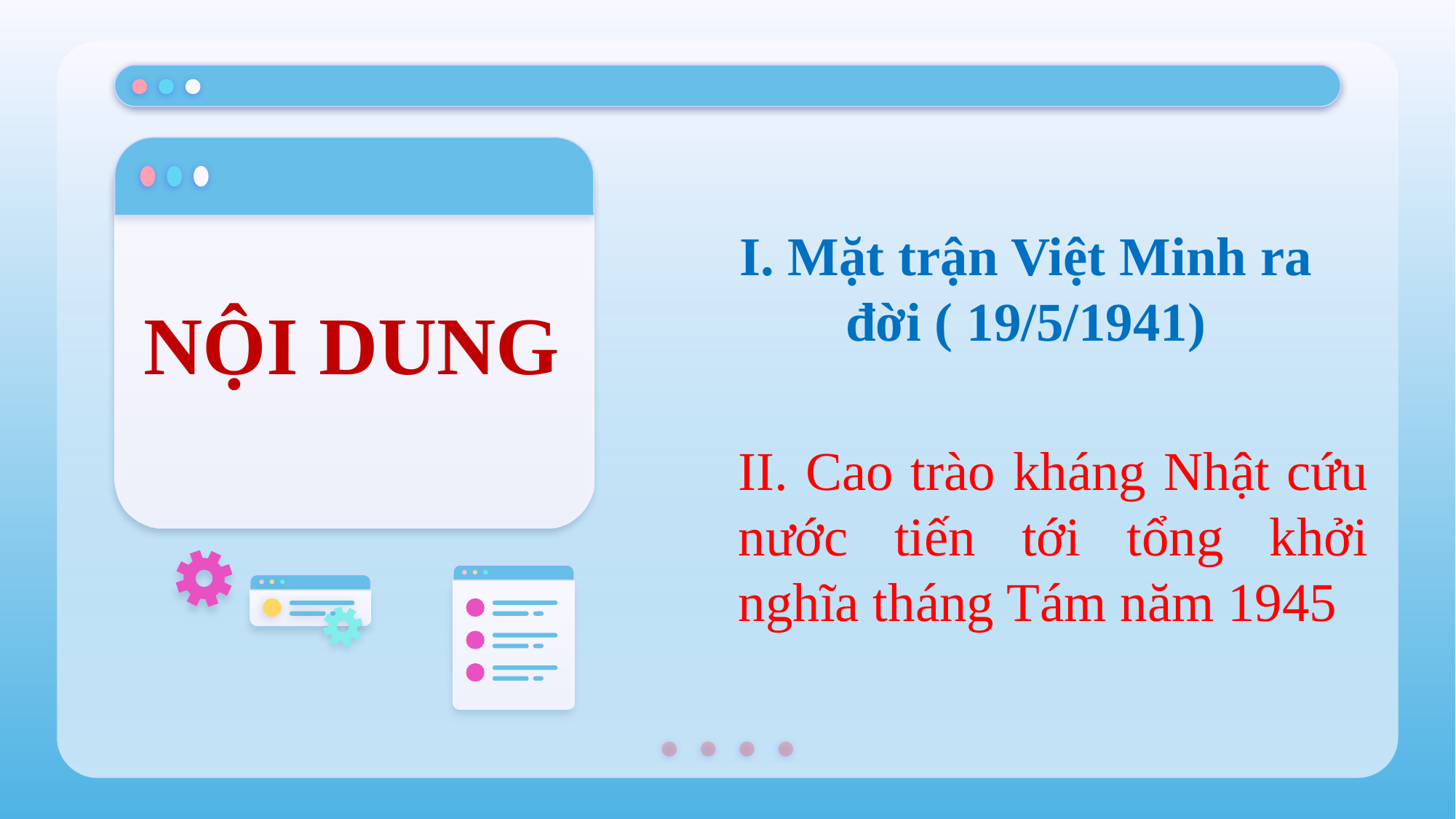

I. Mặt trận Việt Minh ra đời ( 19/5/1941)
NỘI DUNG
II. Cao trào kháng Nhật cứu nước tiến tới tổng khởi nghĩa tháng Tám năm 1945